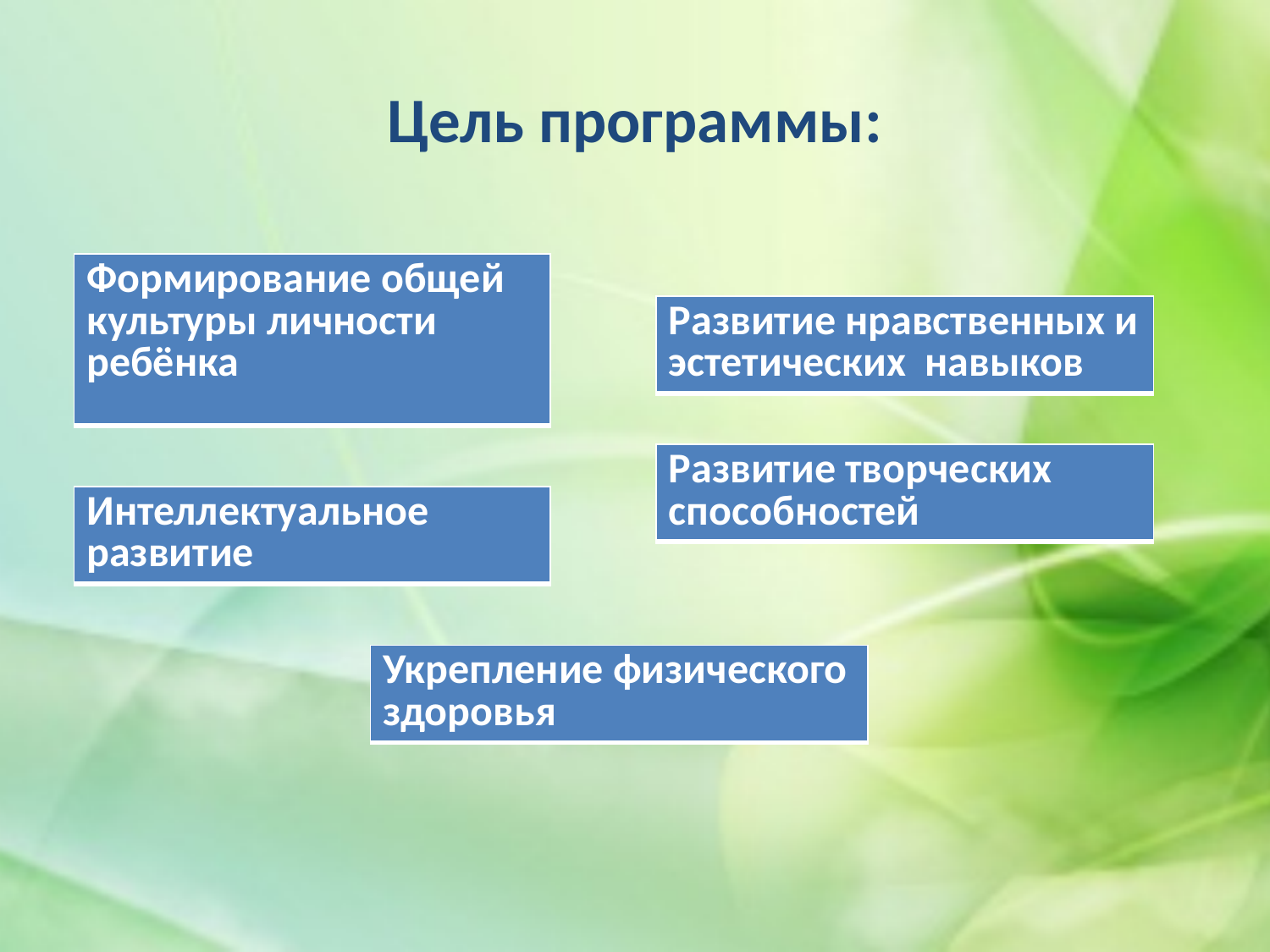

# Цель программы:

| Формирование общей культуры личности ребёнка |
| --- |
| Развитие нравственных и эстетических навыков |
| --- |
| Развитие творческих способностей |
| --- |
| Интеллектуальное развитие |
| --- |
| Укрепление физического здоровья |
| --- |